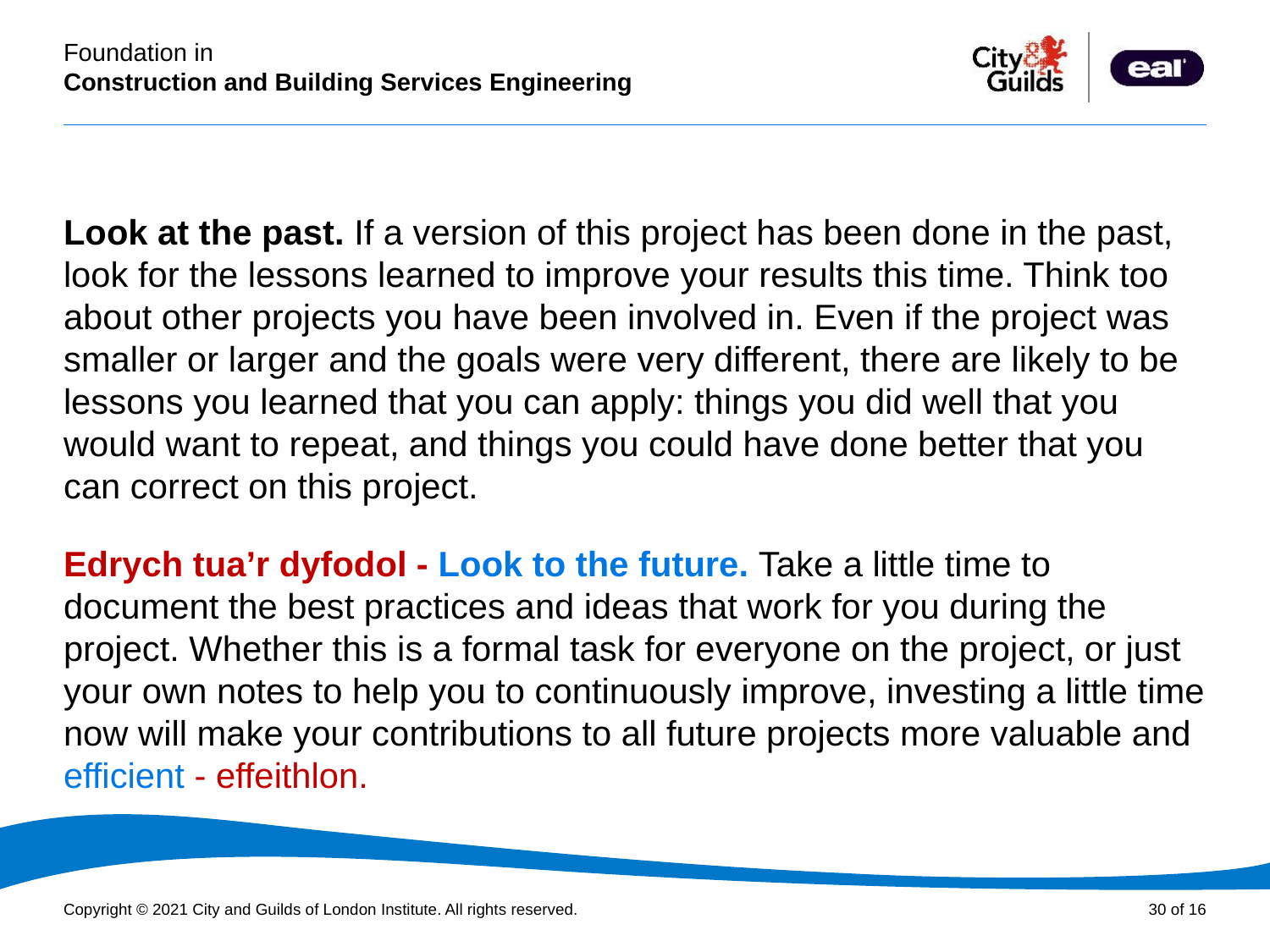

Look at the past. If a version of this project has been done in the past, look for the lessons learned to improve your results this time. Think too about other projects you have been involved in. Even if the project was smaller or larger and the goals were very different, there are likely to be lessons you learned that you can apply: things you did well that you would want to repeat, and things you could have done better that you can correct on this project.
Edrych tua’r dyfodol - Look to the future. Take a little time to document the best practices and ideas that work for you during the project. Whether this is a formal task for everyone on the project, or just your own notes to help you to continuously improve, investing a little time now will make your contributions to all future projects more valuable and efficient - effeithlon.